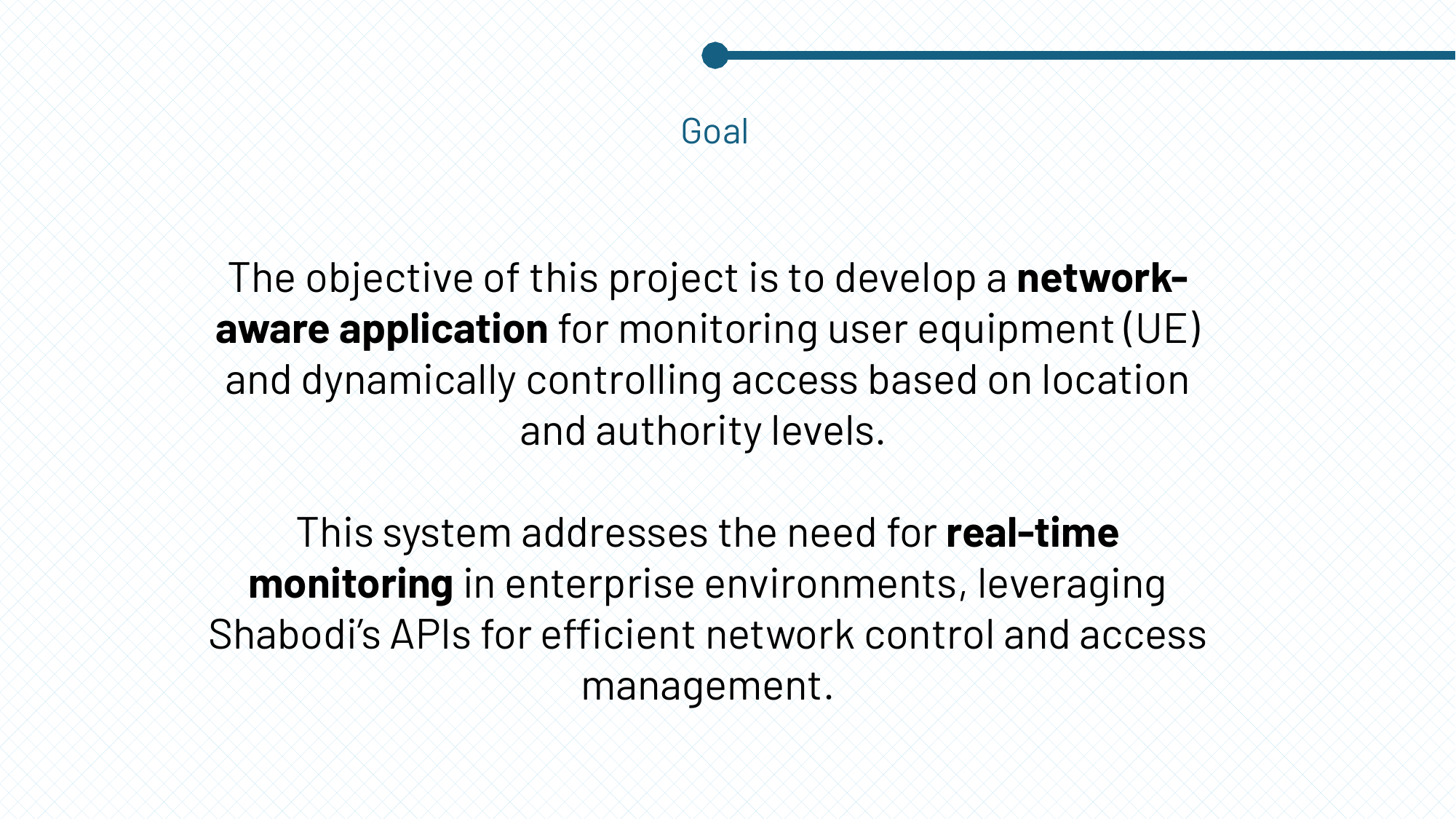

Goal
Ideate
Empathize
Define
Prototype
Test
Next Steps…
The objective of this project is to develop a network-aware application for monitoring user equipment (UE) and dynamically controlling access based on location and authority levels.

This system addresses the need for real-time monitoring in enterprise environments, leveraging Shabodi’s APIs for efficient network control and access management.